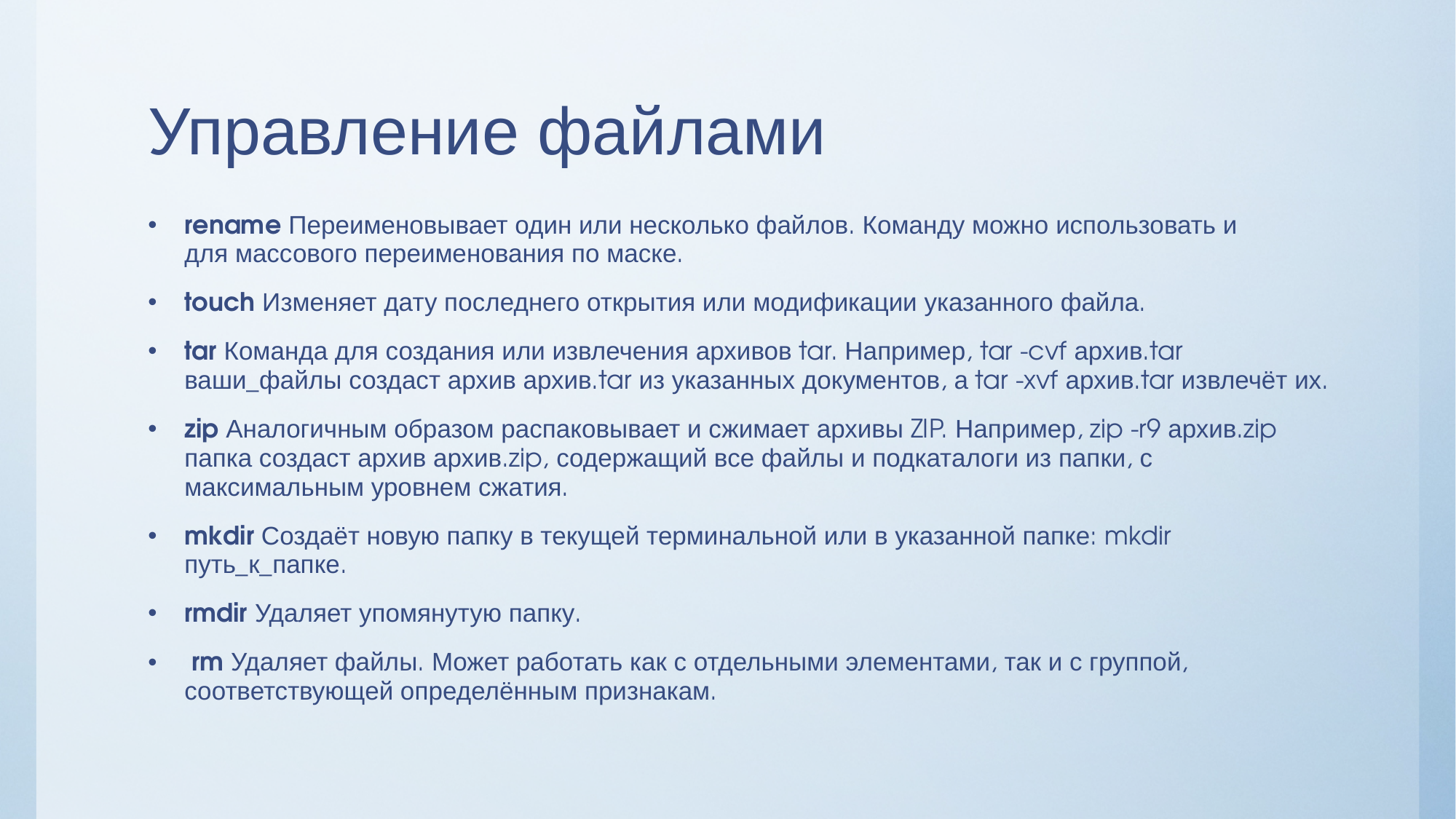

# Управление файлами
rename Переименовывает один или несколько файлов. Команду можно использовать и для массового переименования по маске.
touch Изменяет дату последнего открытия или модификации указанного файла.
tar Команда для создания или извлечения архивов tar. Например, tar -cvf архив.tar ваши_файлы создаст архив архив.tar из указанных документов, а tar -xvf архив.tar извлечёт их.
zip Аналогичным образом распаковывает и сжимает архивы ZIP. Например, zip -r9 архив.zip папка создаст архив архив.zip, содержащий все файлы и подкаталоги из папки, с максимальным уровнем сжатия.
mkdir Создаёт новую папку в текущей терминальной или в указанной папке: mkdir путь_к_папке.
rmdir Удаляет упомянутую папку.
 rm Удаляет файлы. Может работать как с отдельными элементами, так и с группой, соответствующей определённым признакам.